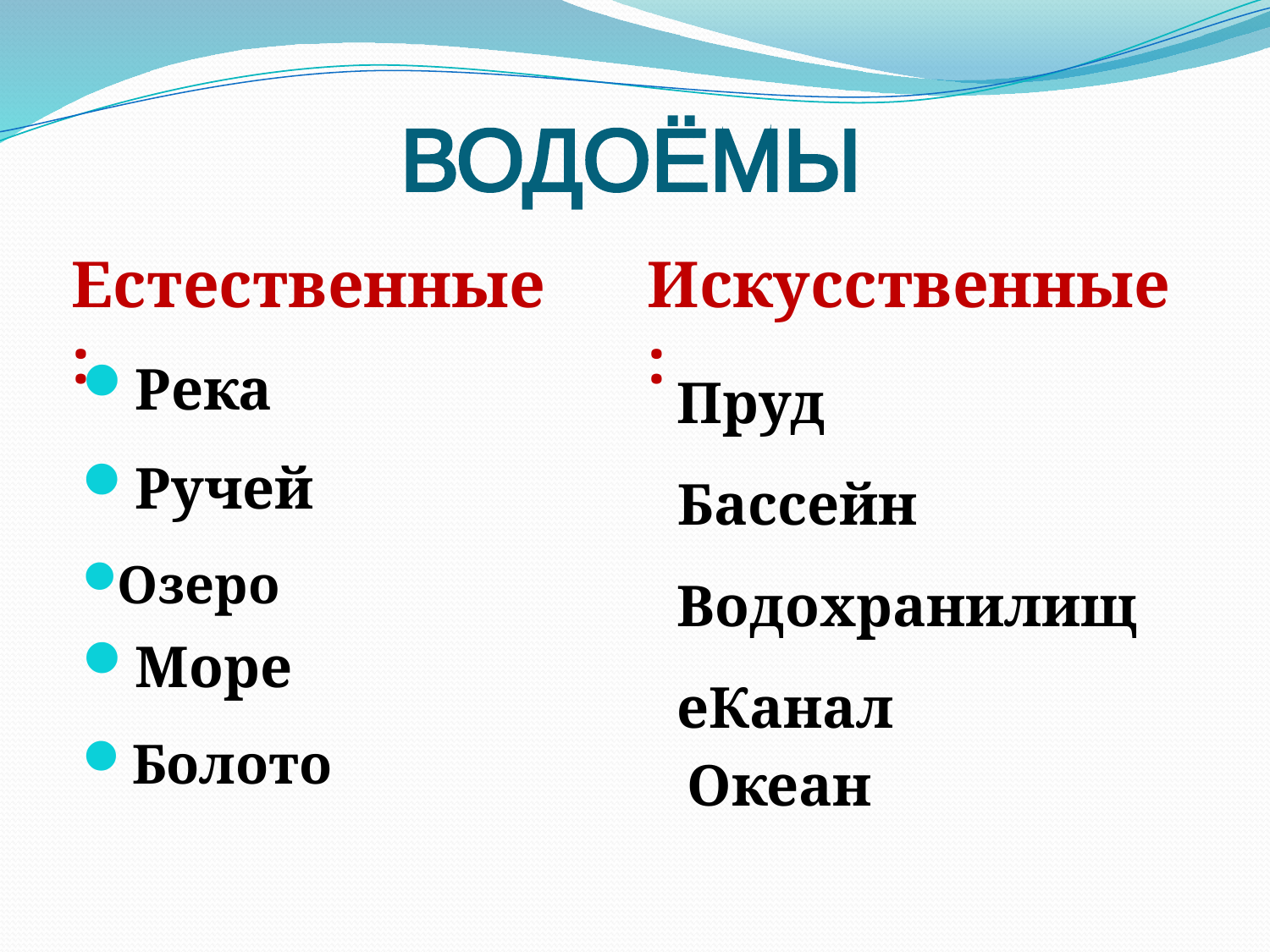

# ВОДОЁМЫ
Естественные:
Искусственные:
Пруд
Бассейн
ВодохранилищеКанал
Река
Ручей
Озеро
Море
Болото
Океан